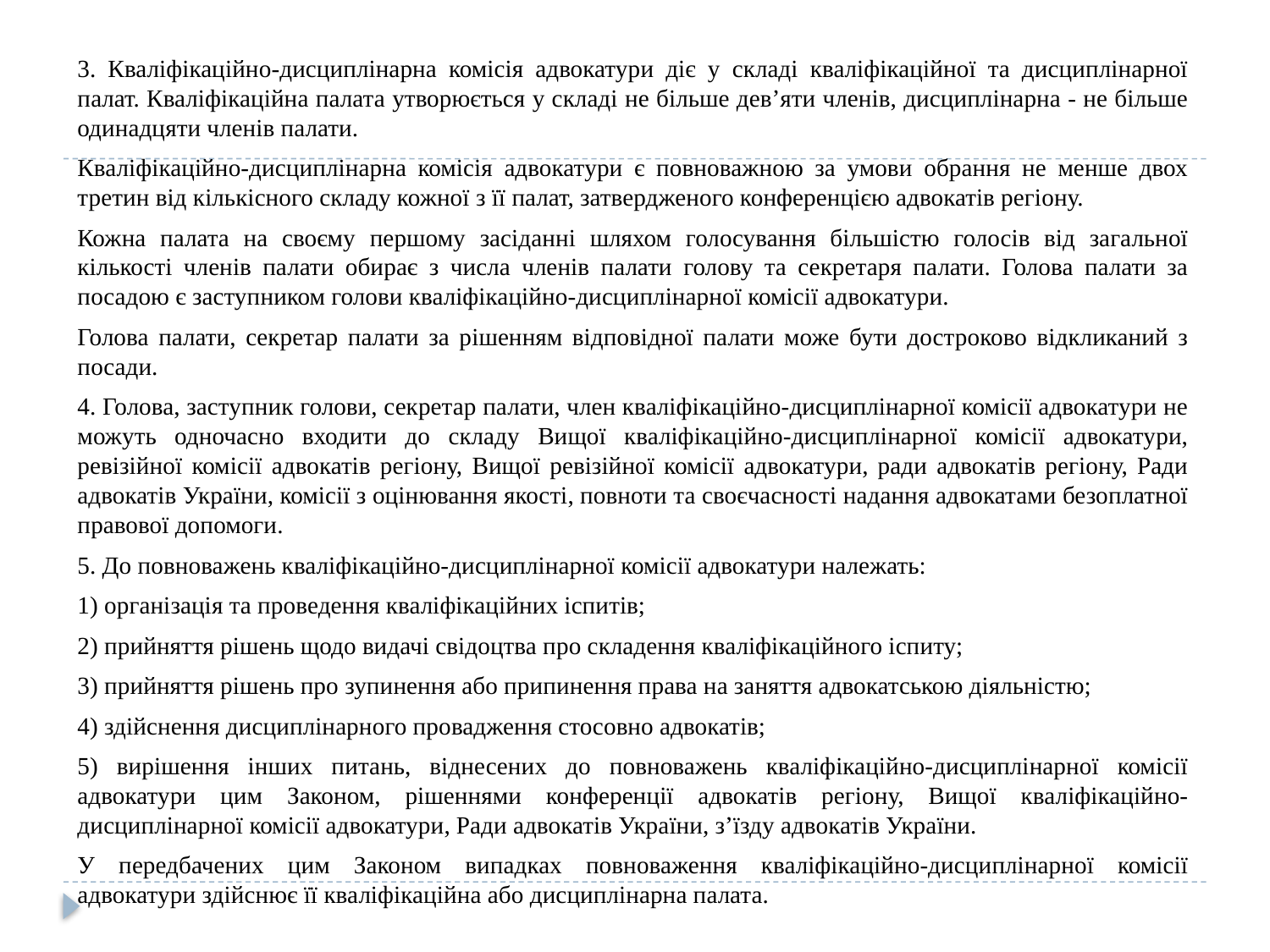

3. Кваліфікаційно-дисциплінарна комісія адвокатури діє у складі кваліфікаційної та дисциплінарної палат. Кваліфікаційна палата утворюється у складі не більше дев’яти членів, дисциплінарна - не більше одинадцяти членів палати.
Кваліфікаційно-дисциплінарна комісія адвокатури є повноважною за умови обрання не менше двох третин від кількісного складу кожної з її палат, затвердженого конференцією адвокатів регіону.
Кожна палата на своєму першому засіданні шляхом голосування більшістю голосів від загальної кількості членів палати обирає з числа членів палати голову та секретаря палати. Голова палати за посадою є заступником голови кваліфікаційно-дисциплінарної комісії адвокатури.
Голова палати, секретар палати за рішенням відповідної палати може бути достроково відкликаний з посади.
4. Голова, заступник голови, секретар палати, член кваліфікаційно-дисциплінарної комісії адвокатури не можуть одночасно входити до складу Вищої кваліфікаційно-дисциплінарної комісії адвокатури, ревізійної комісії адвокатів регіону, Вищої ревізійної комісії адвокатури, ради адвокатів регіону, Ради адвокатів України, комісії з оцінювання якості, повноти та своєчасності надання адвокатами безоплатної правової допомоги.
5. До повноважень кваліфікаційно-дисциплінарної комісії адвокатури належать:
1) організація та проведення кваліфікаційних іспитів;
2) прийняття рішень щодо видачі свідоцтва про складення кваліфікаційного іспиту;
3) прийняття рішень про зупинення або припинення права на заняття адвокатською діяльністю;
4) здійснення дисциплінарного провадження стосовно адвокатів;
5) вирішення інших питань, віднесених до повноважень кваліфікаційно-дисциплінарної комісії адвокатури цим Законом, рішеннями конференції адвокатів регіону, Вищої кваліфікаційно-дисциплінарної комісії адвокатури, Ради адвокатів України, з’їзду адвокатів України.
У передбачених цим Законом випадках повноваження кваліфікаційно-дисциплінарної комісії адвокатури здійснює її кваліфікаційна або дисциплінарна палата.